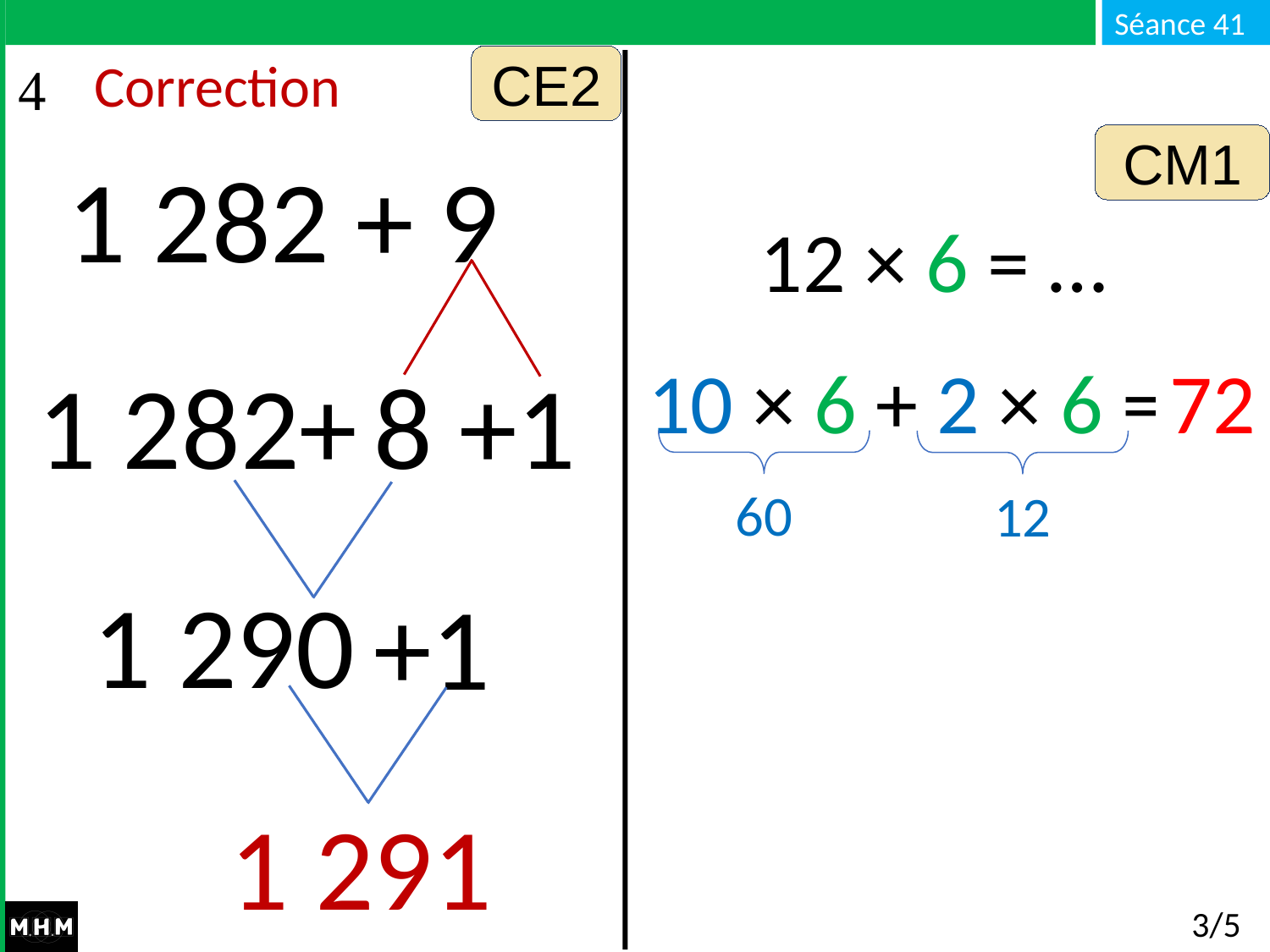

CE2

# Correction
CM1
1 282 + 9
12 × 6 = …
10 × 6 + 2 × 6 = …
72
1 282+
8 +1

60

12
1 290
+1
1 291
3/5